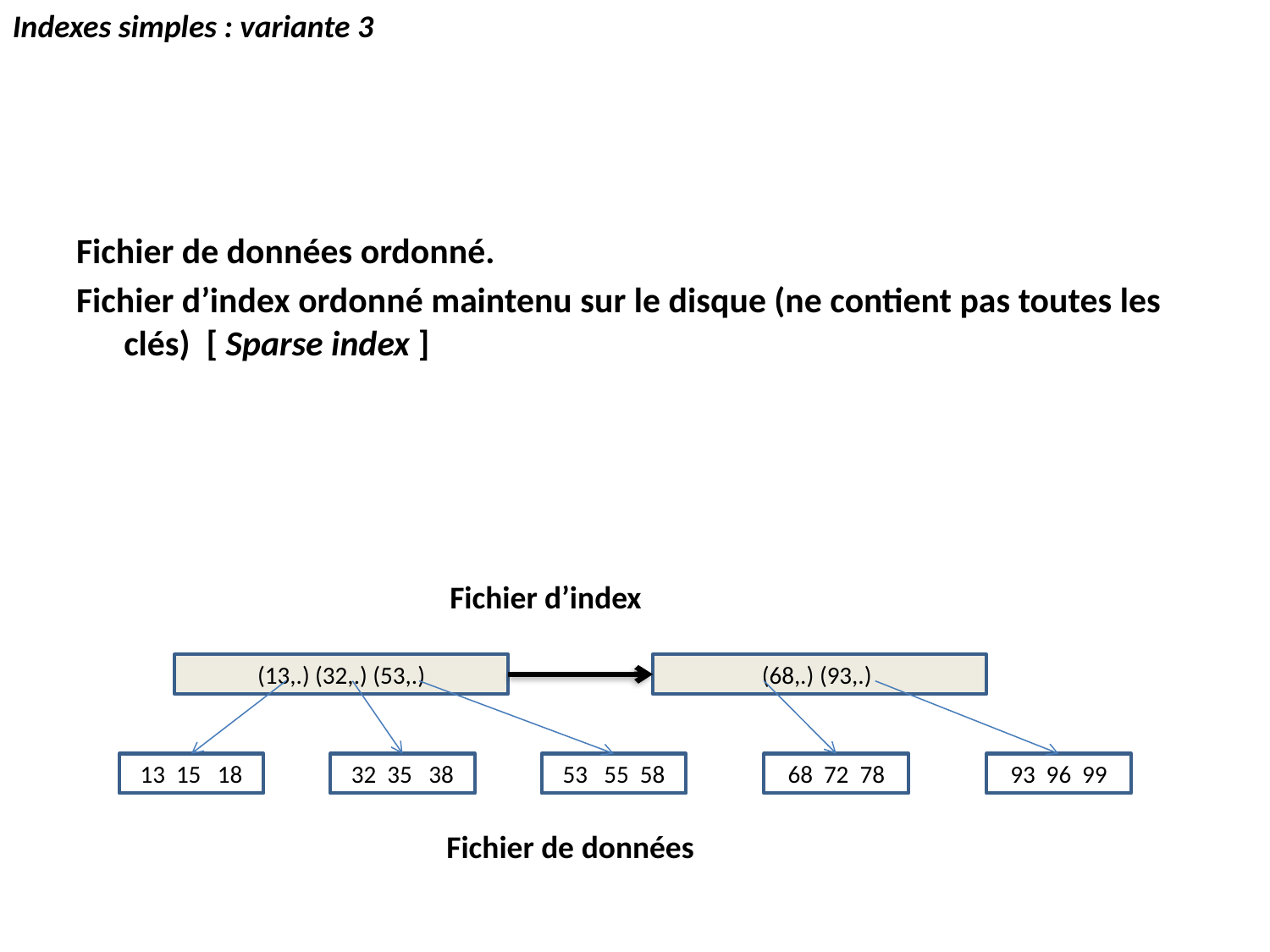

Indexes simples : variante 3
Fichier de données ordonné.
Fichier d’index ordonné maintenu sur le disque (ne contient pas toutes les clés)  [ Sparse index ]
Fichier d’index
(13,.) (32,.) (53,.)
(68,.) (93,.)
13  15   18
32  35   38
53   55  58
68  72  78
93  96  99
Fichier de données